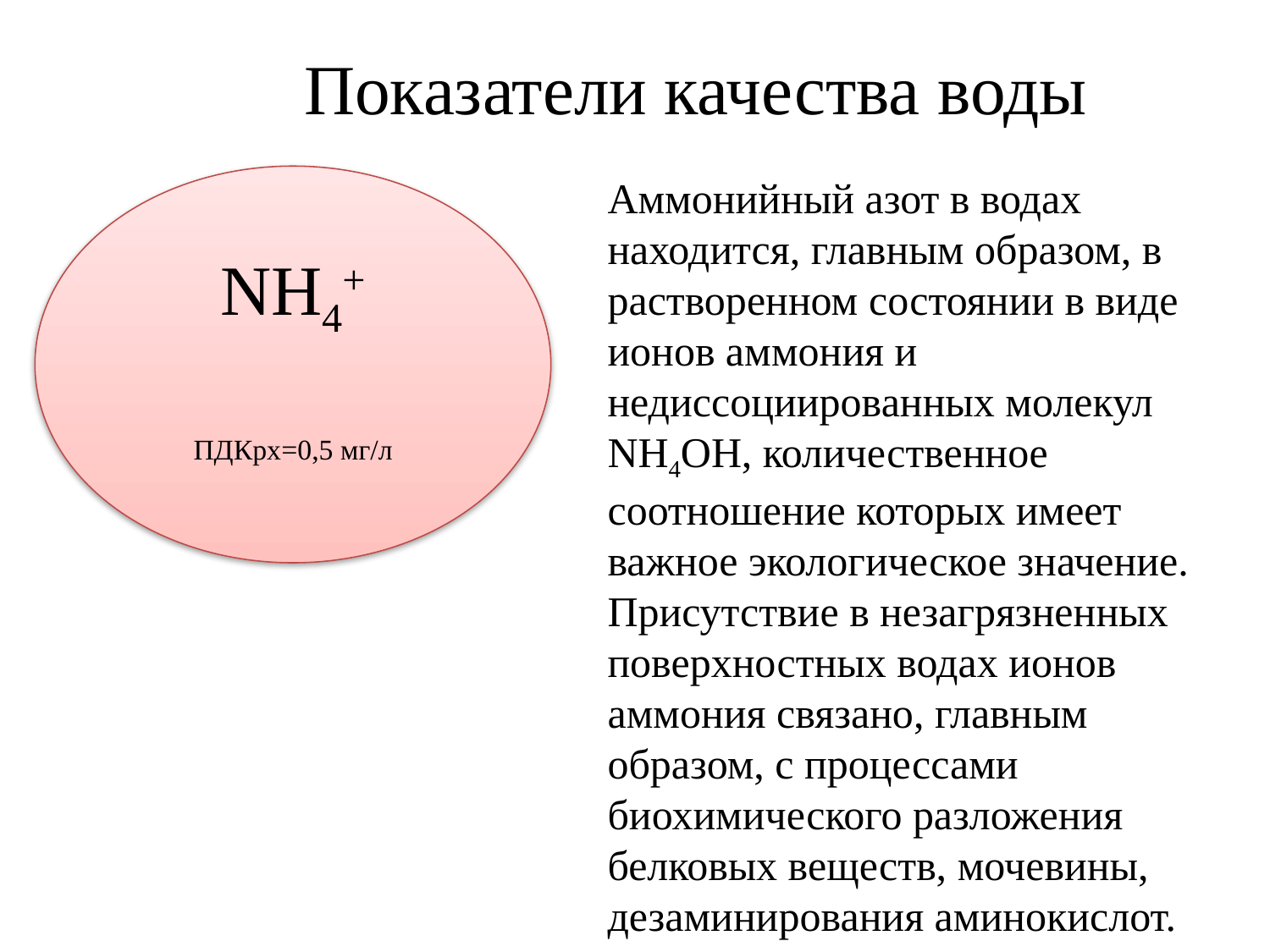

# Показатели качества воды
Аммонийный азот в водах находится, главным образом, в растворенном состоянии в виде ионов аммония и недиссоциированных молекул NH4OH, количественное соотношение которых имеет важное экологическое значение. Присутствие в незагрязненных поверхностных водах ионов аммония связано, главным образом, с процессами биохимического разложения белковых веществ, мочевины, дезаминирования аминокислот.
NH4+

ПДКрх=0,5 мг/л